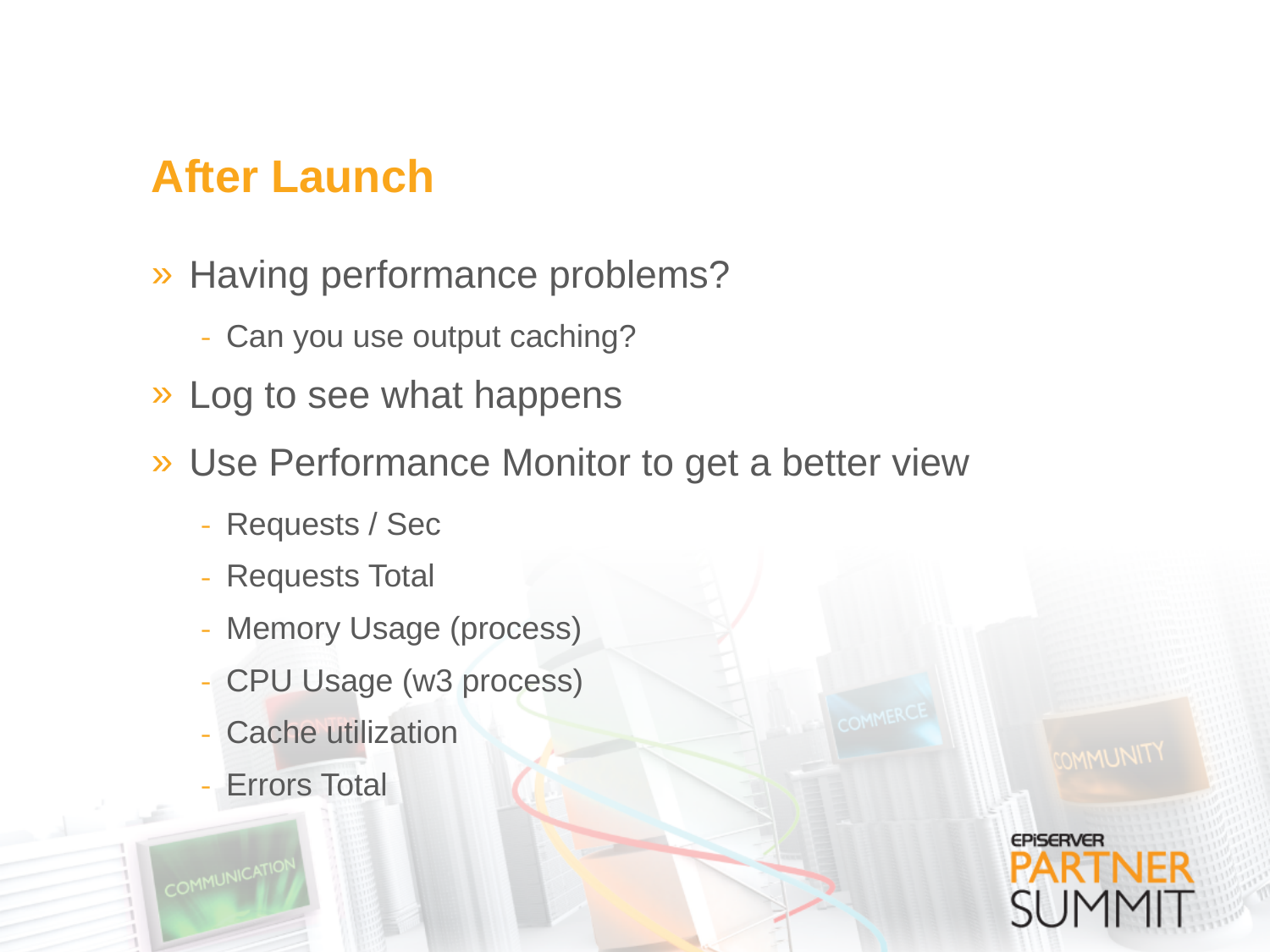

# After Launch
Having performance problems?
Can you use output caching?
Log to see what happens
Use Performance Monitor to get a better view
Requests / Sec
Requests Total
Memory Usage (process)
CPU Usage (w3 process)
Cache utilization
Errors Total